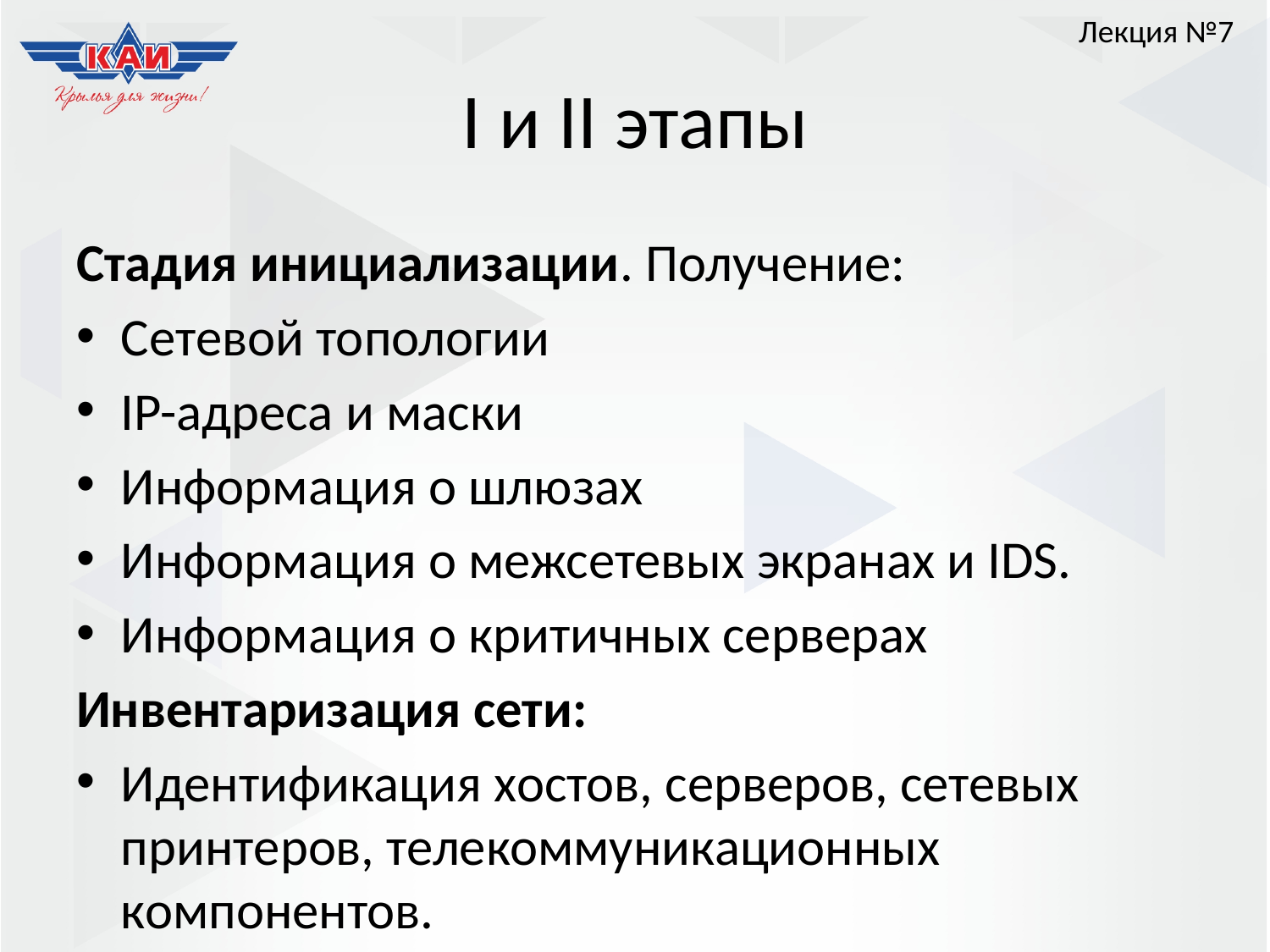

Лекция №7
# I и II этапы
Стадия инициализации. Получение:
Сетевой топологии
IP-адреса и маски
Информация о шлюзах
Информация о межсетевых экранах и IDS.
Информация о критичных серверах
Инвентаризация сети:
Идентификация хостов, серверов, сетевых принтеров, телекоммуникационных компонентов.